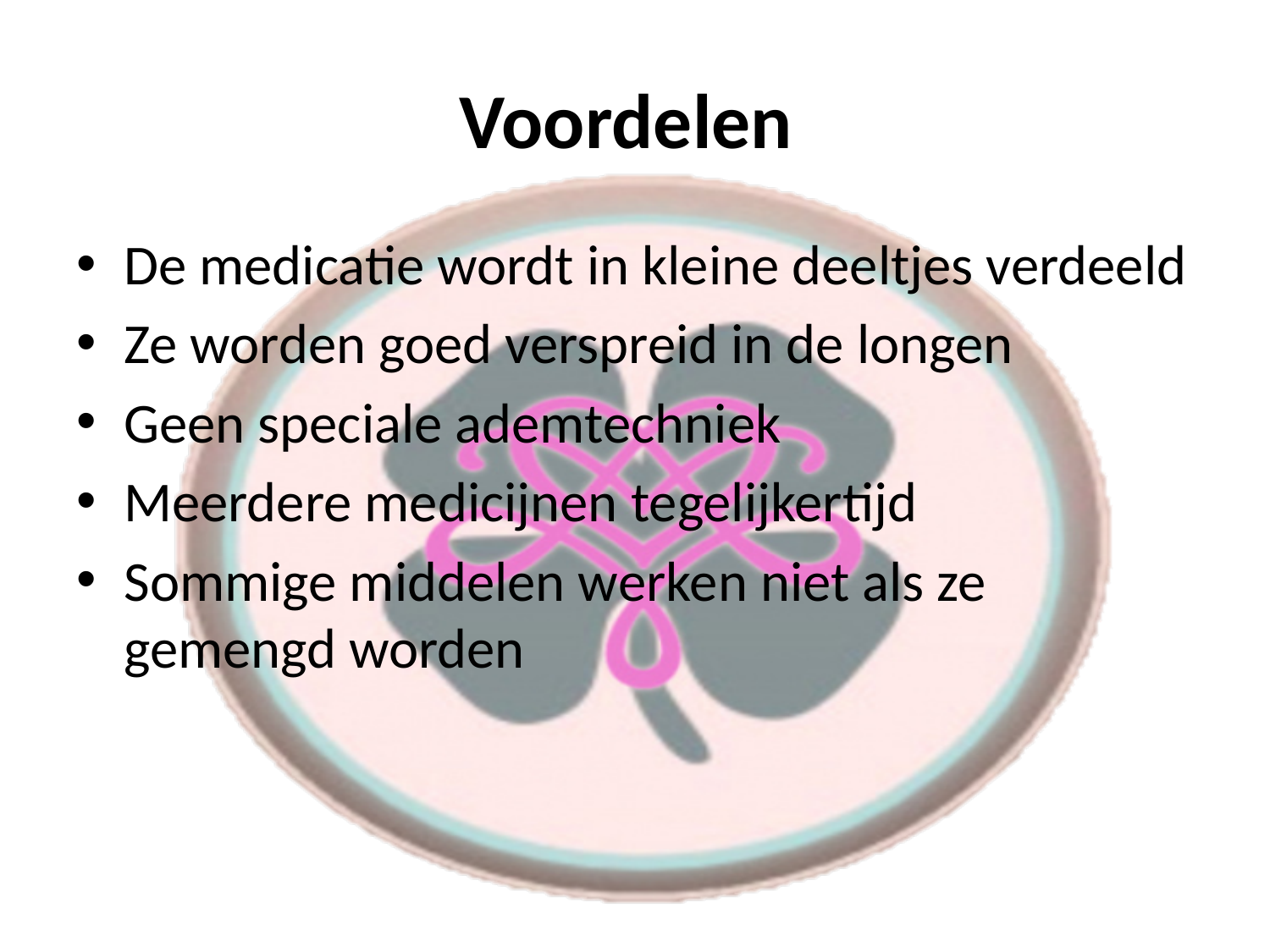

# Voordelen
De medicatie wordt in kleine deeltjes verdeeld
Ze worden goed verspreid in de longen
Geen speciale ademtechniek
Meerdere medicijnen tegelijkertijd
Sommige middelen werken niet als ze gemengd worden